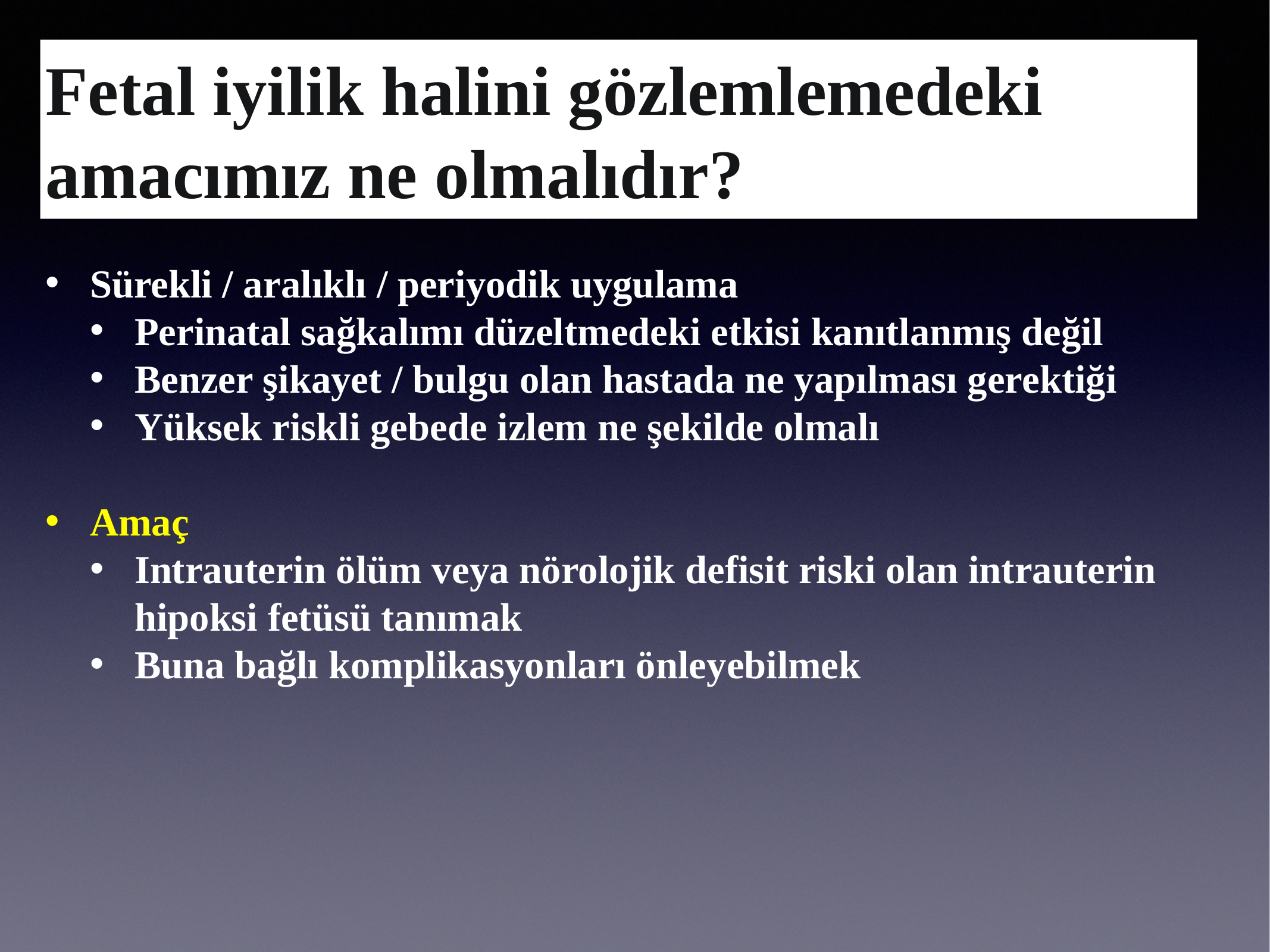

# Fetal iyilik halini gözlemlemedeki amacımız ne olmalıdır?
Sürekli / aralıklı / periyodik uygulama
Perinatal sağkalımı düzeltmedeki etkisi kanıtlanmış değil
Benzer şikayet / bulgu olan hastada ne yapılması gerektiği
Yüksek riskli gebede izlem ne şekilde olmalı

Amaç
Intrauterin ölüm veya nörolojik defisit riski olan intrauterin hipoksi fetüsü tanımak
Buna bağlı komplikasyonları önleyebilmek